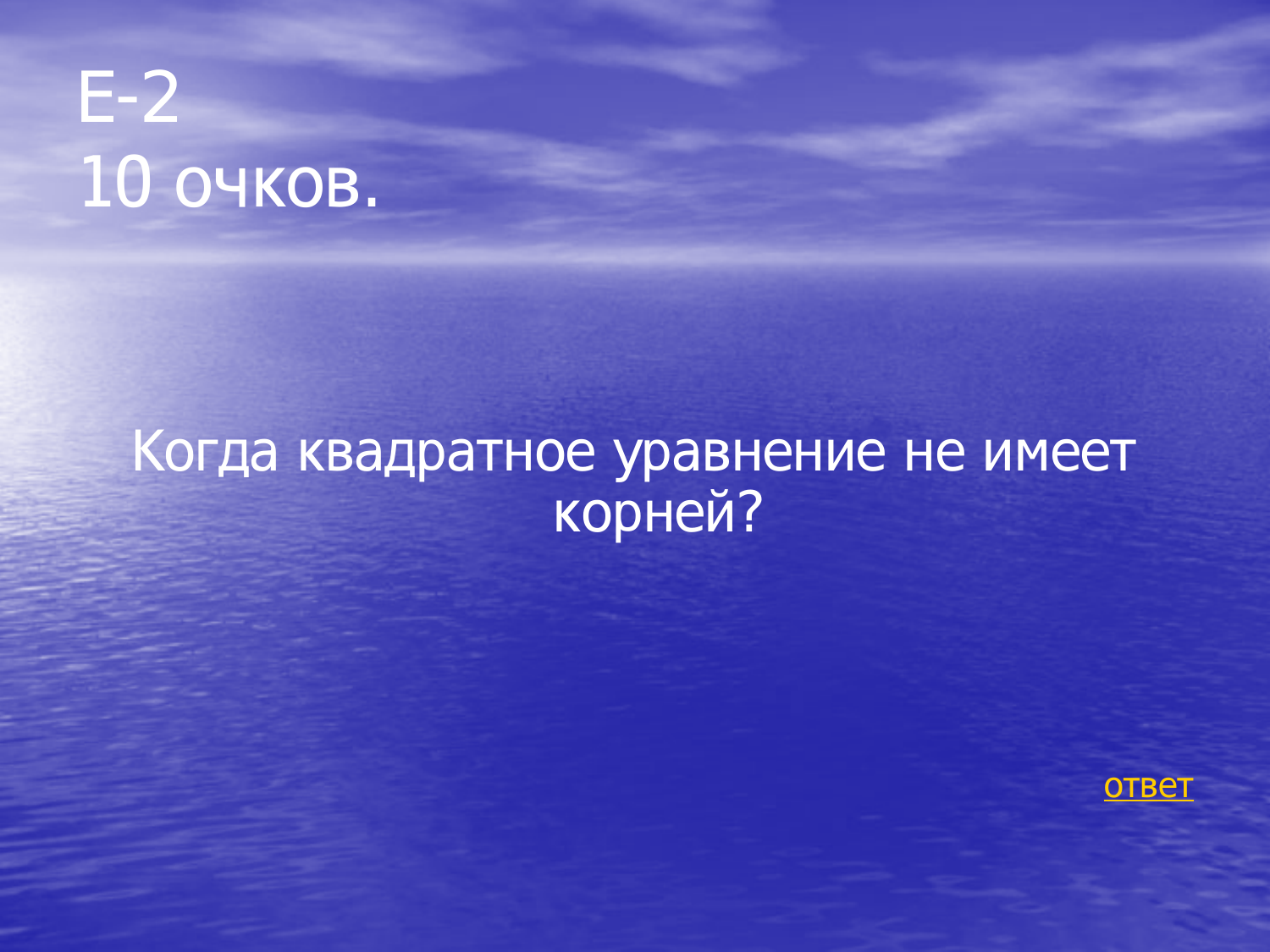

# Е-2 10 очков.

Когда квадратное уравнение не имеет корней?

ответ